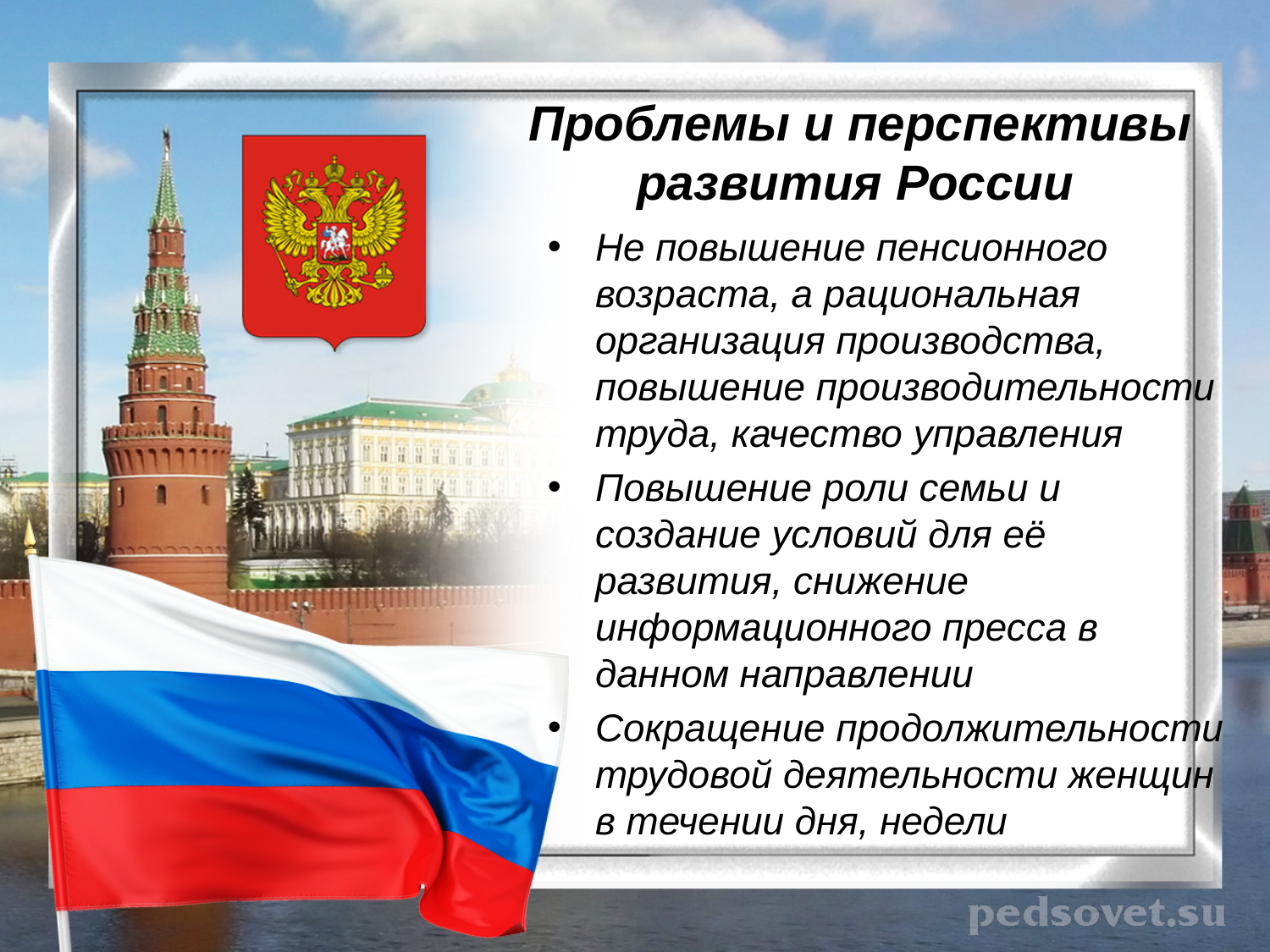

# Проблемы и перспективы развития России
Не повышение пенсионного возраста, а рациональная организация производства, повышение производительности труда, качество управления
Повышение роли семьи и создание условий для её развития, снижение информационного пресса в данном направлении
Сокращение продолжительности трудовой деятельности женщин в течении дня, недели